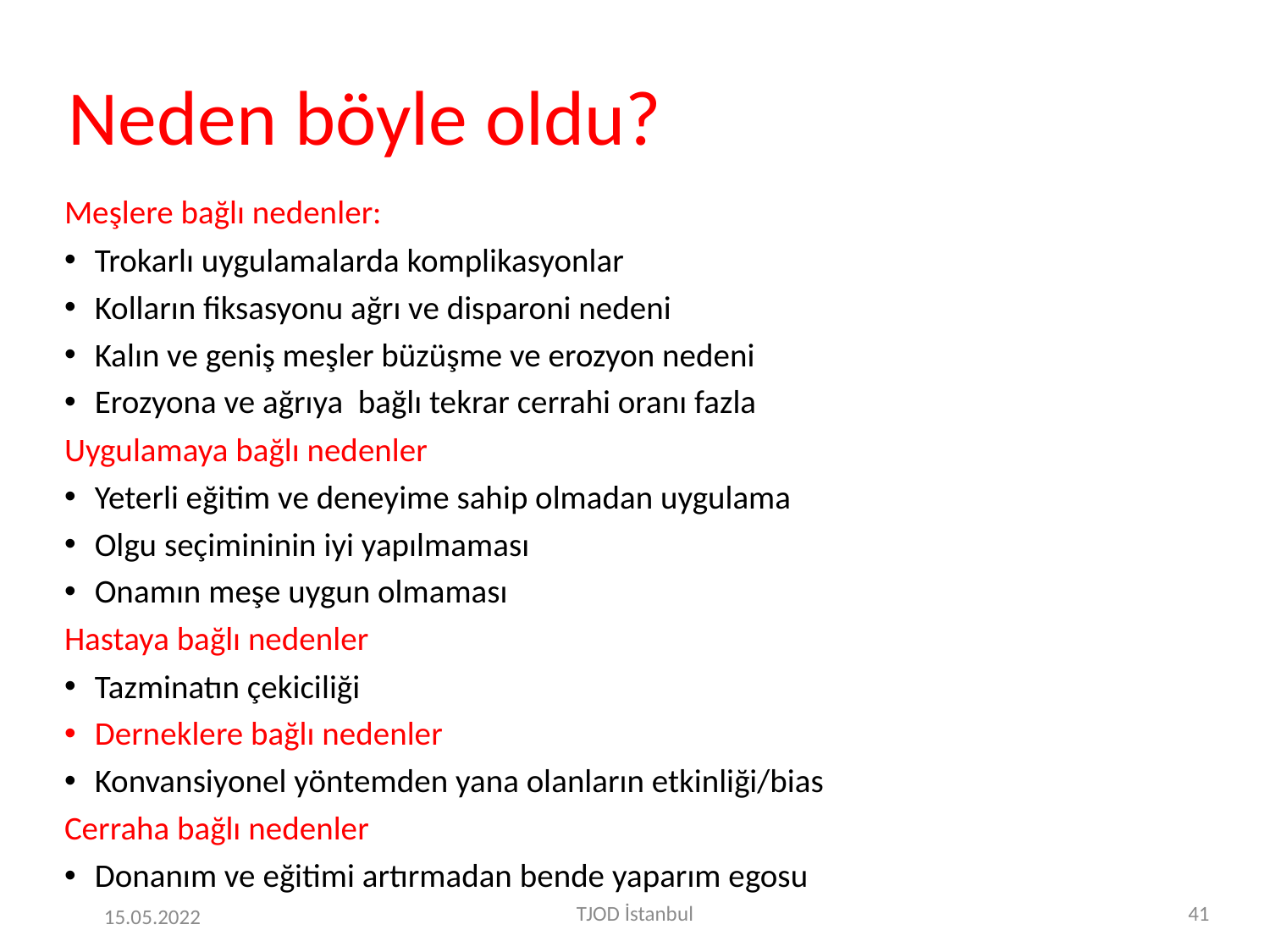

# Neden böyle oldu?
Meşlere bağlı nedenler:
Trokarlı uygulamalarda komplikasyonlar
Kolların fiksasyonu ağrı ve disparoni nedeni
Kalın ve geniş meşler büzüşme ve erozyon nedeni
Erozyona ve ağrıya  bağlı tekrar cerrahi oranı fazla
Uygulamaya bağlı nedenler
Yeterli eğitim ve deneyime sahip olmadan uygulama
Olgu seçimininin iyi yapılmaması
Onamın meşe uygun olmaması
Hastaya bağlı nedenler
Tazminatın çekiciliği
Derneklere bağlı nedenler
Konvansiyonel yöntemden yana olanların etkinliği/bias
Cerraha bağlı nedenler
Donanım ve eğitimi artırmadan bende yaparım egosu
TJOD İstanbul
41
15.05.2022